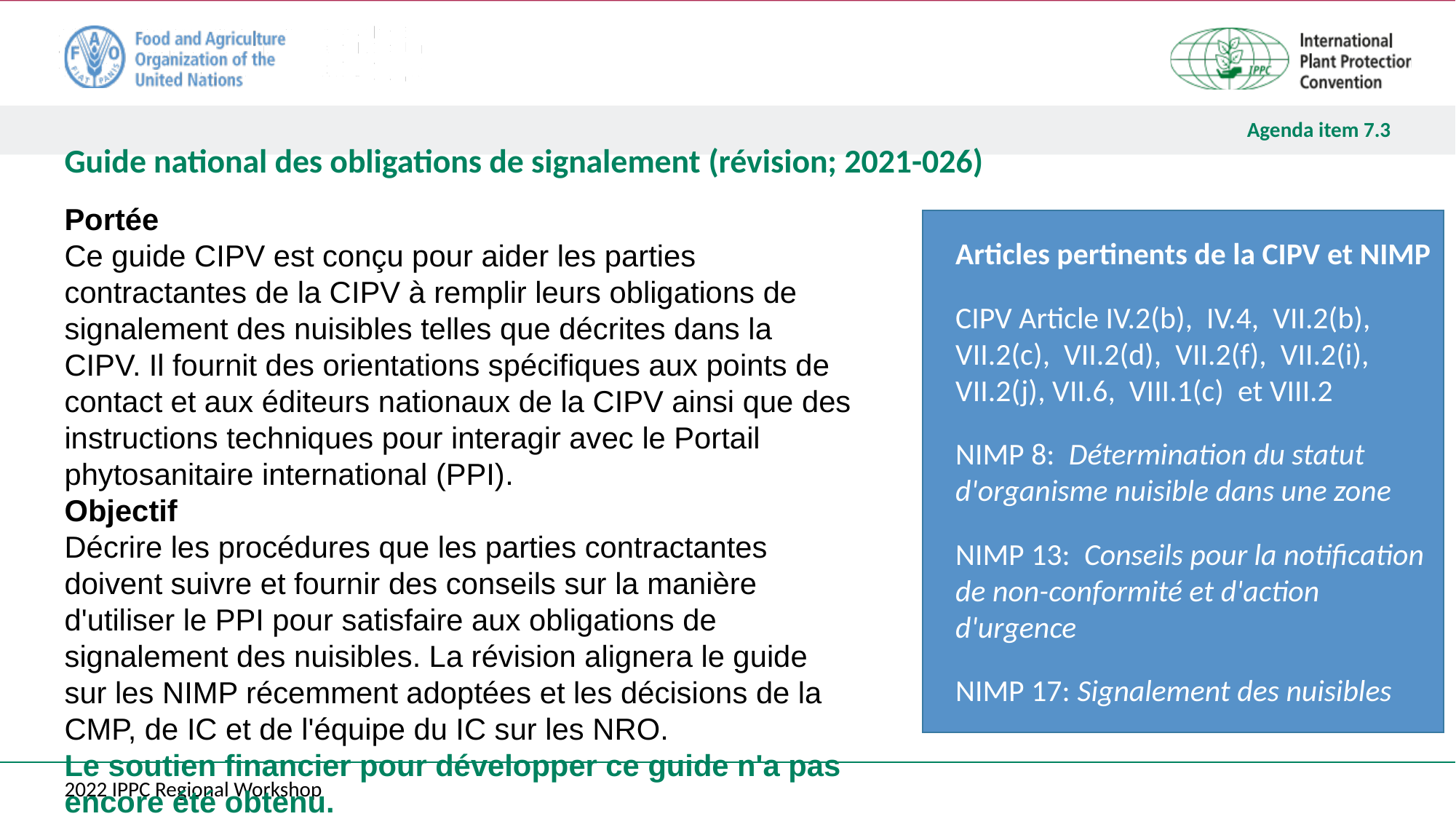

# Guide national des obligations de signalement (révision; 2021-026)
Portée
Ce guide CIPV est conçu pour aider les parties contractantes de la CIPV à remplir leurs obligations de signalement des nuisibles telles que décrites dans la CIPV. Il fournit des orientations spécifiques aux points de contact et aux éditeurs nationaux de la CIPV ainsi que des instructions techniques pour interagir avec le Portail phytosanitaire international (PPI).
Objectif
Décrire les procédures que les parties contractantes doivent suivre et fournir des conseils sur la manière d'utiliser le PPI pour satisfaire aux obligations de signalement des nuisibles. La révision alignera le guide sur les NIMP récemment adoptées et les décisions de la CMP, de IC et de l'équipe du IC sur les NRO.
Le soutien financier pour développer ce guide n'a pas encore été obtenu.
Articles pertinents de la CIPV et NIMP
CIPV Article IV.2(b),  IV.4,  VII.2(b),  VII.2(c),  VII.2(d),  VII.2(f),  VII.2(i),  VII.2(j), VII.6,  VIII.1(c)  et VIII.2
NIMP 8:  Détermination du statut d'organisme nuisible dans une zone
NIMP 13:  Conseils pour la notification de non-conformité et d'action d'urgence
NIMP 17: Signalement des nuisibles